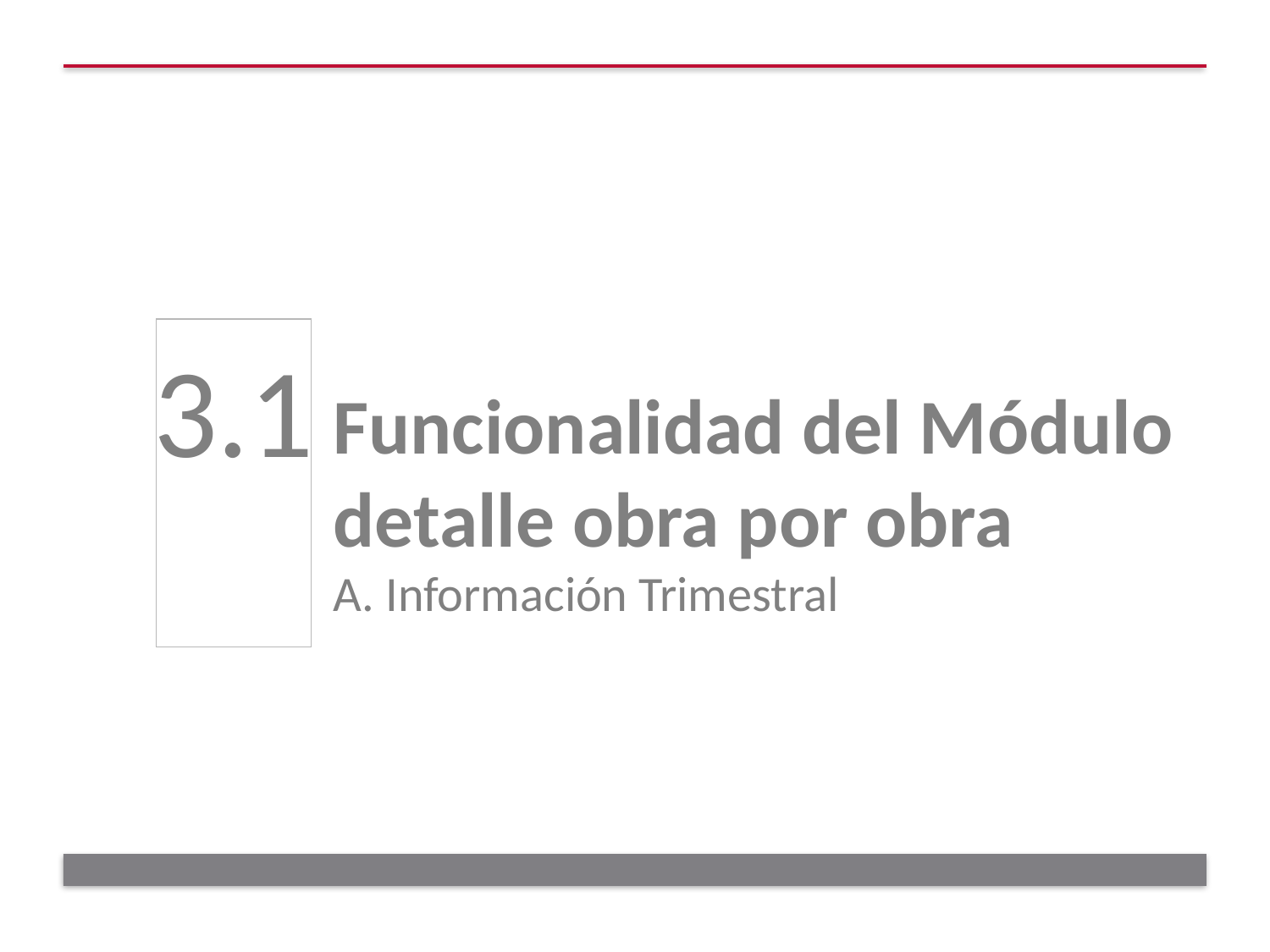

3.1

Funcionalidad del Módulo detalle obra por obra
A. Información Trimestral